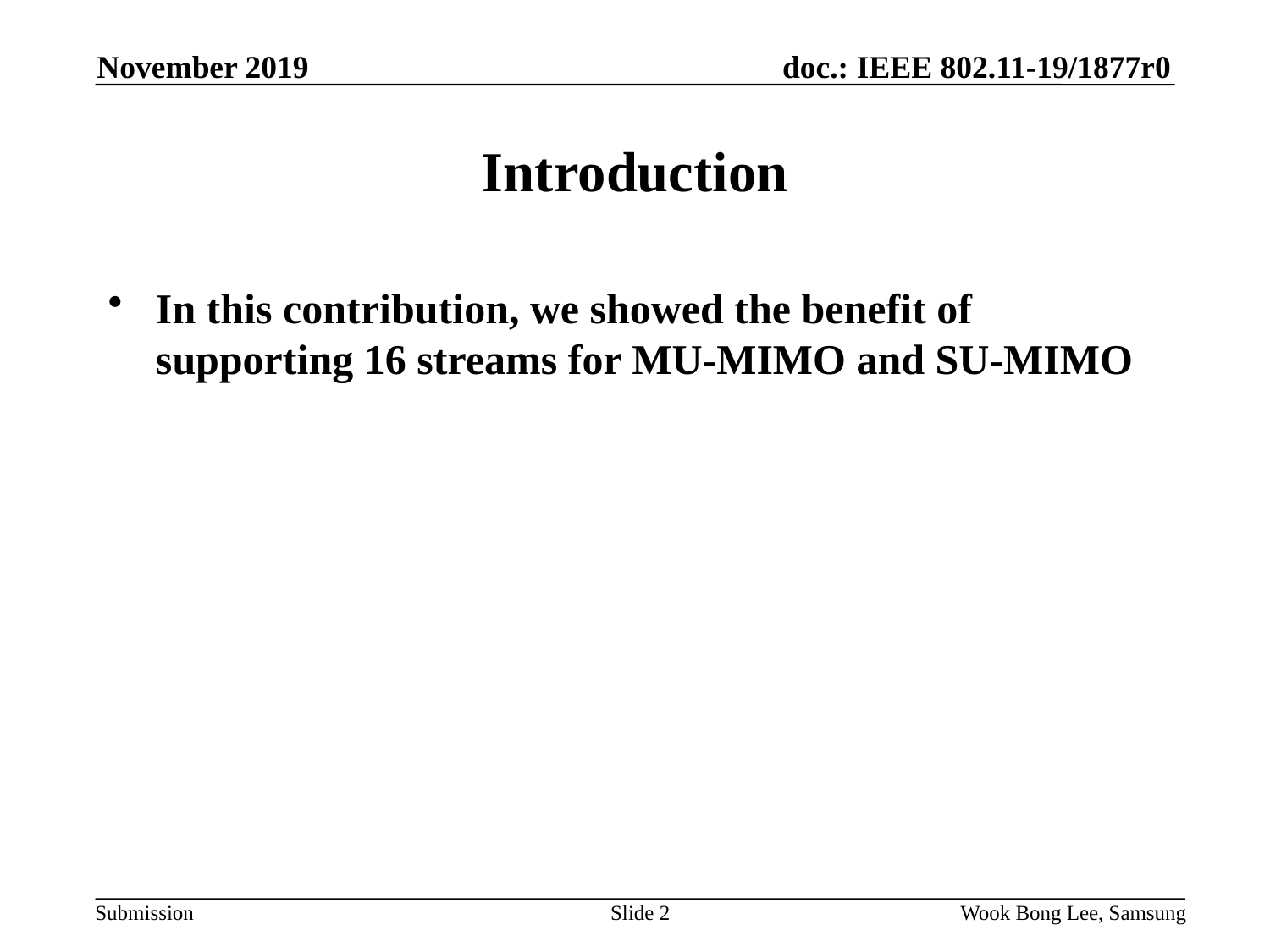

November 2019
# Introduction
In this contribution, we showed the benefit of supporting 16 streams for MU-MIMO and SU-MIMO
Slide 2
Wook Bong Lee, Samsung